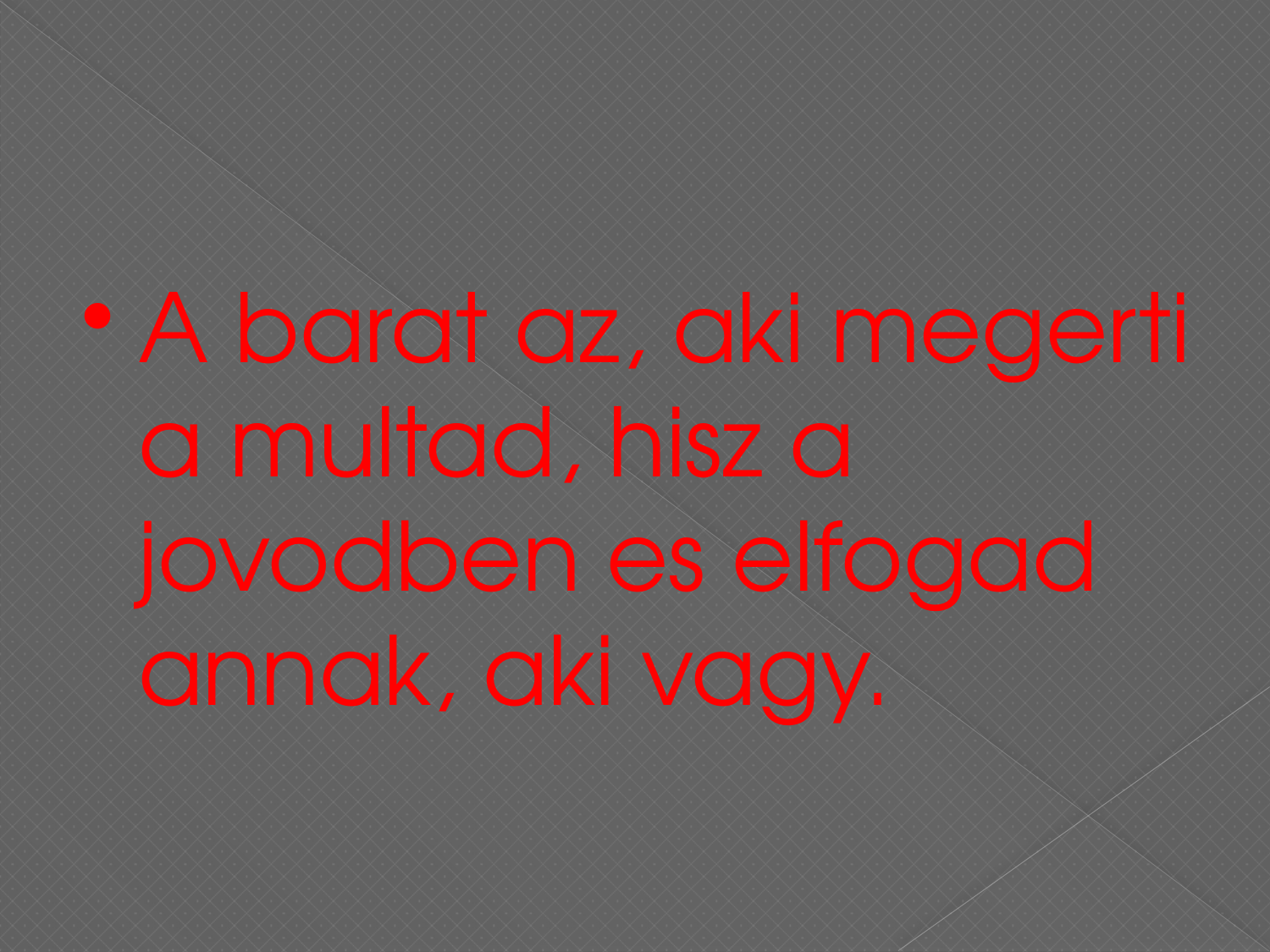

#
A barat az, aki megerti a multad, hisz a jovodben es elfogad annak, aki vagy.